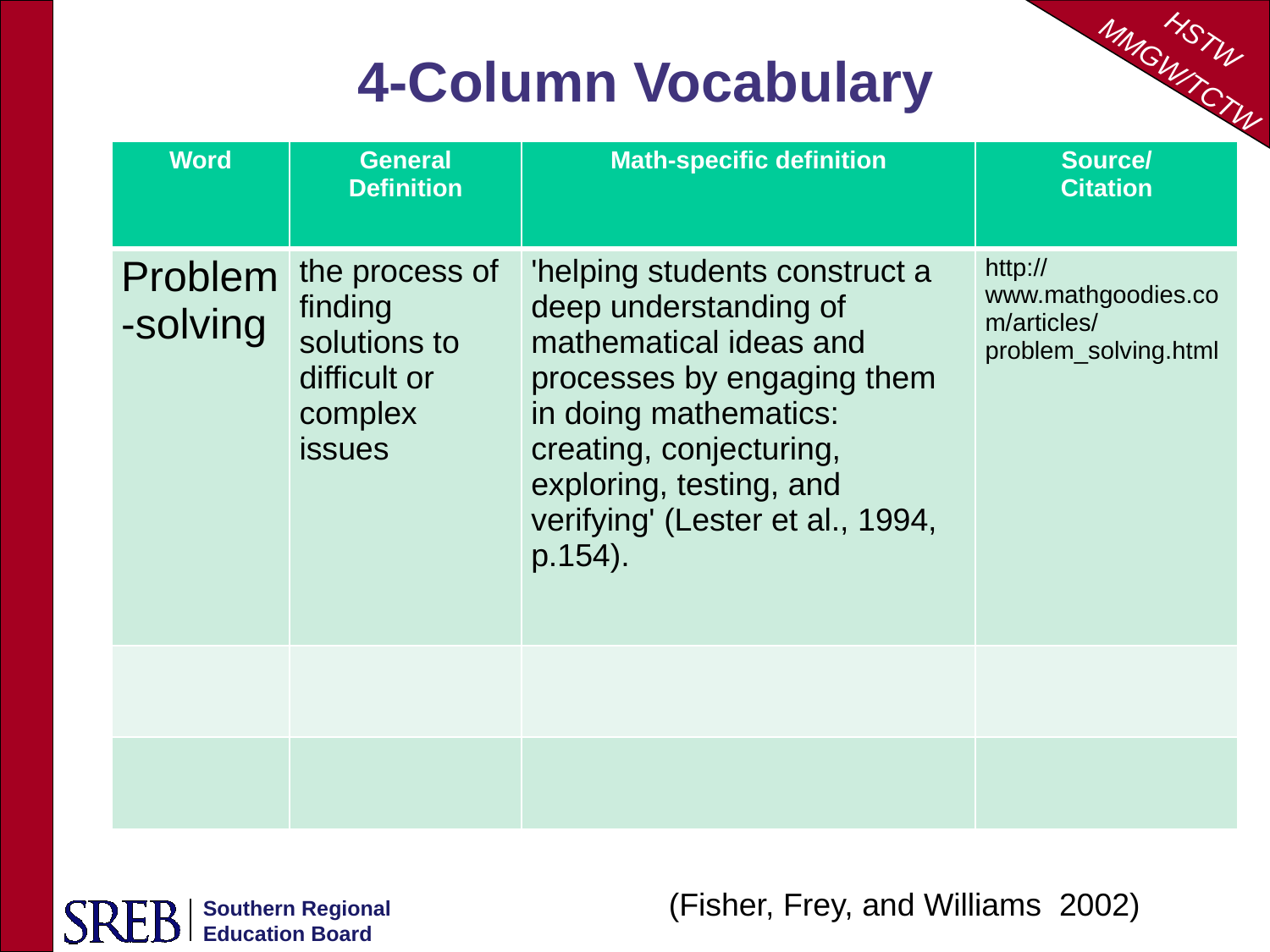

# 4-Column Vocabulary
| Word | General Definition | Math-specific definition | Source/ Citation |
| --- | --- | --- | --- |
| Problem-solving | the process of finding solutions to difficult or complex issues | 'helping students construct a deep understanding of mathematical ideas and processes by engaging them in doing mathematics: creating, conjecturing, exploring, testing, and verifying' (Lester et al., 1994, p.154). | http://www.mathgoodies.com/articles/problem\_solving.html |
|  |  |  |  |
|  |  |  |  |
(Fisher, Frey, and Williams  2002)